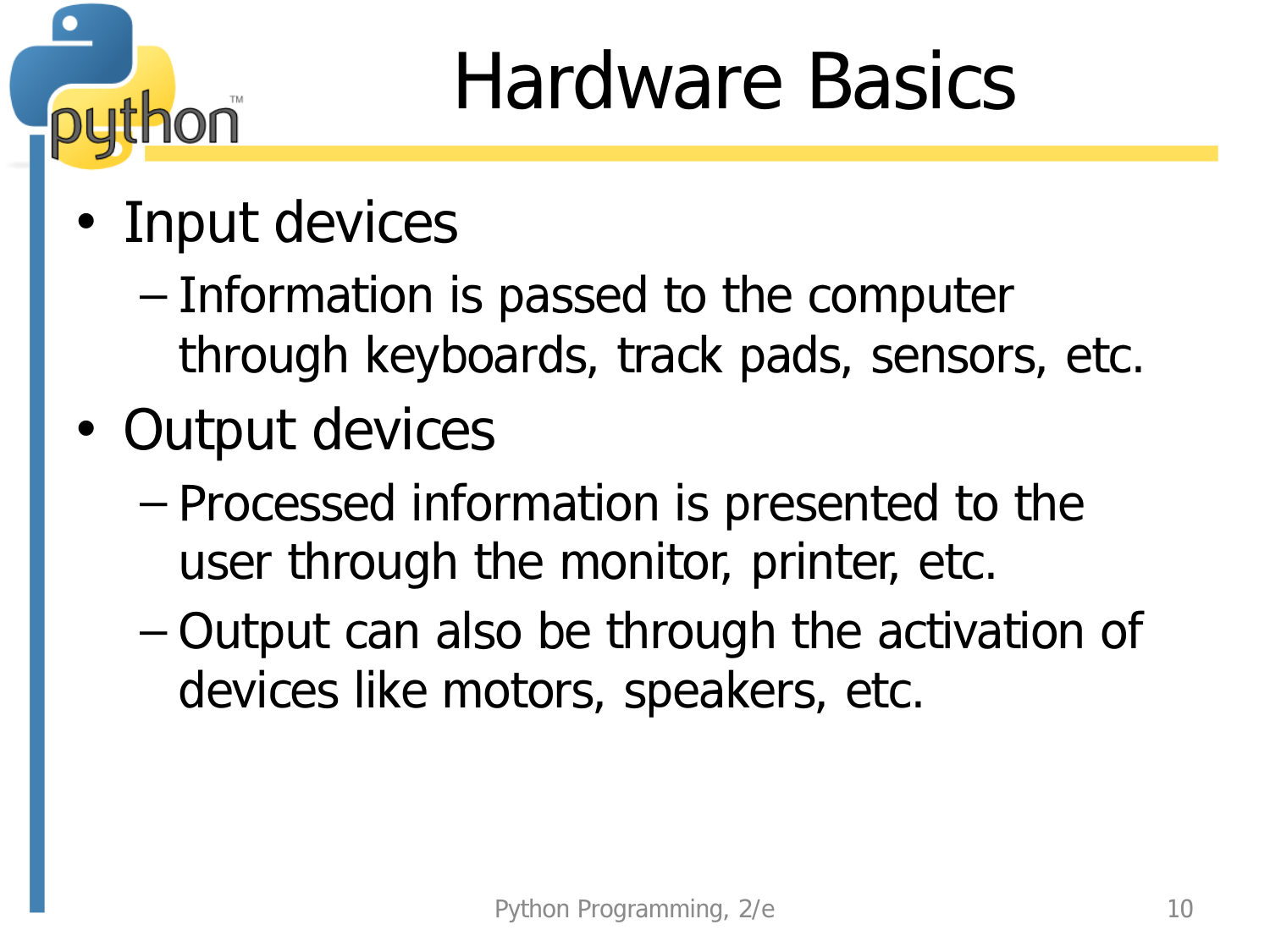

# Hardware Basics
Input devices
Information is passed to the computer through keyboards, track pads, sensors, etc.
Output devices
Processed information is presented to the user through the monitor, printer, etc.
Output can also be through the activation of devices like motors, speakers, etc.
Python Programming, 2/e
10